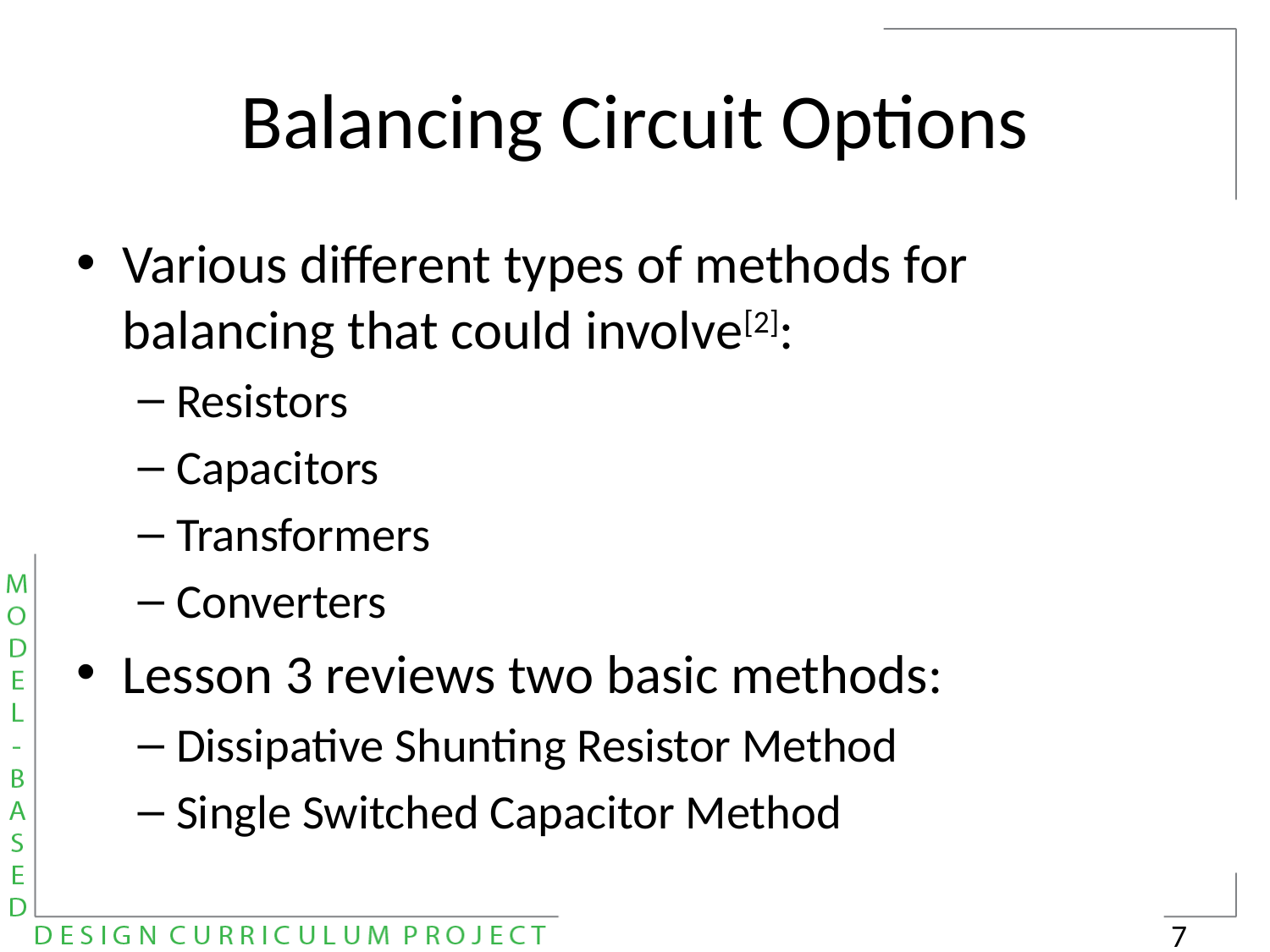

# Balancing Circuit Options
Various different types of methods for balancing that could involve[2]:
Resistors
Capacitors
Transformers
Converters
Lesson 3 reviews two basic methods:
Dissipative Shunting Resistor Method
Single Switched Capacitor Method